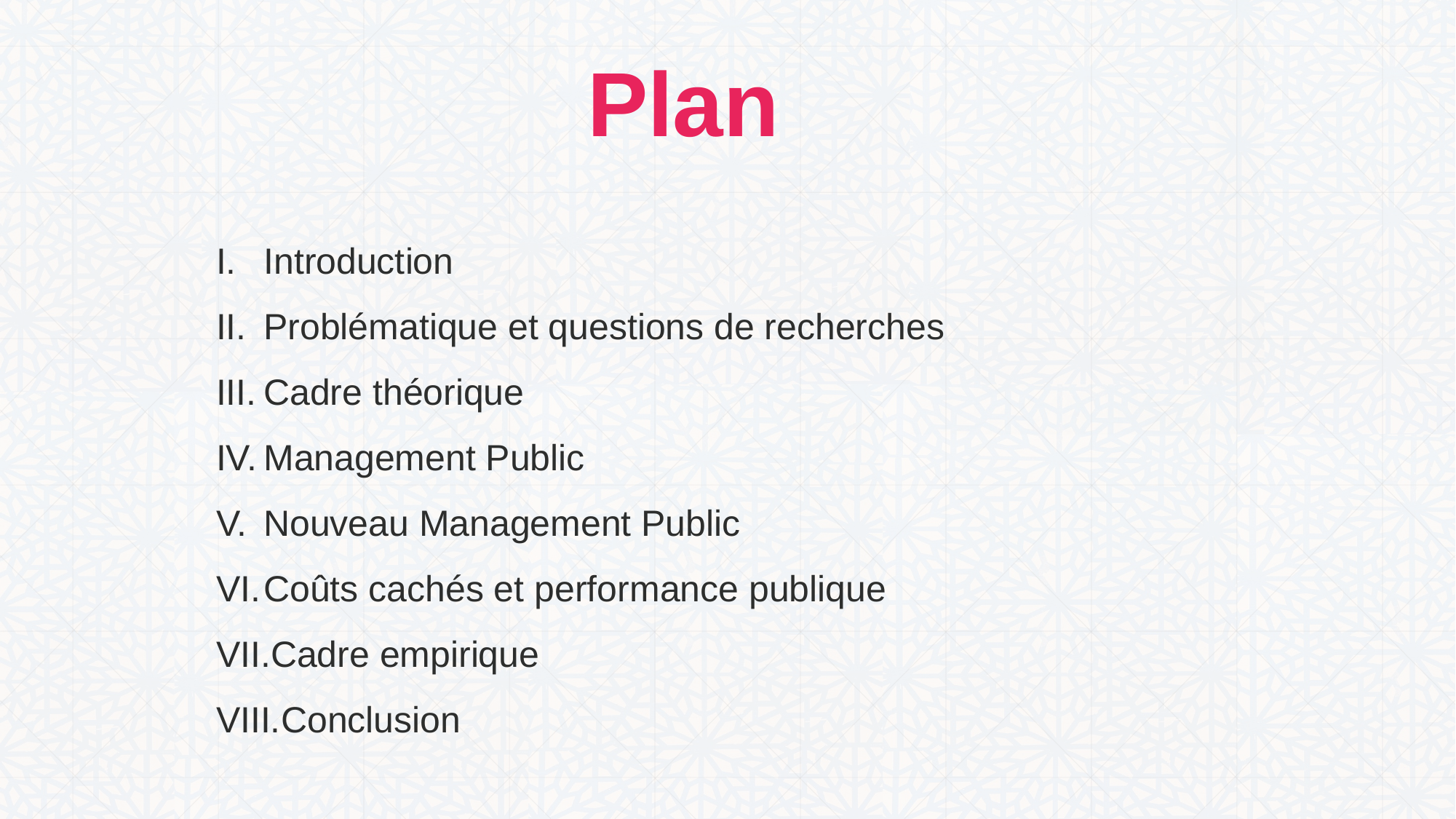

Plan
Introduction
Problématique et questions de recherches
Cadre théorique
Management Public
Nouveau Management Public
Coûts cachés et performance publique
Cadre empirique
Conclusion
2